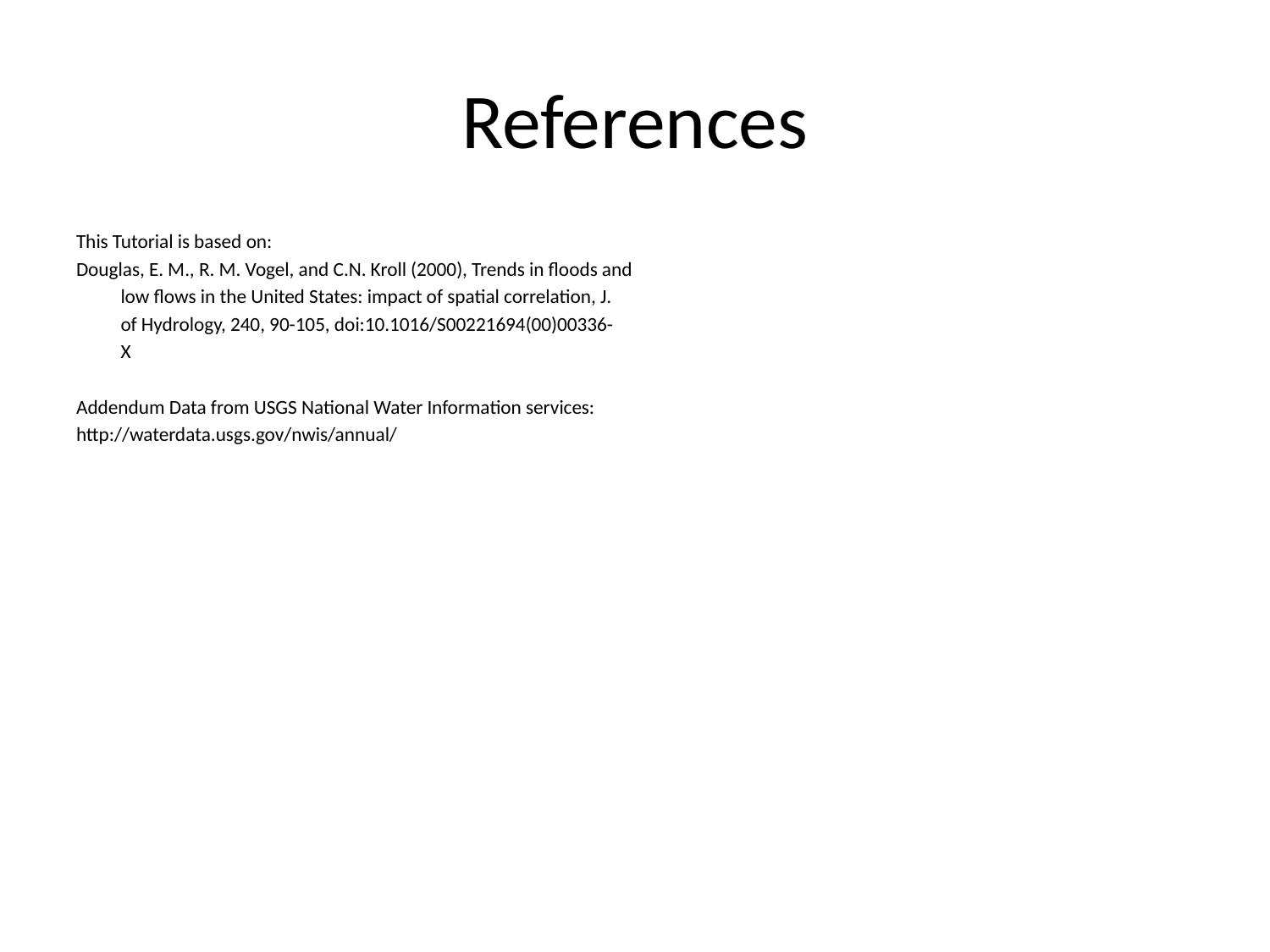

# References
This Tutorial is based on:
Douglas, E. M., R. M. Vogel, and C.N. Kroll (2000), Trends in floods and
	low flows in the United States: impact of spatial correlation, J.
	of Hydrology, 240, 90-105, doi:10.1016/S00221694(00)00336-
	X

Addendum Data from USGS National Water Information services:
http://waterdata.usgs.gov/nwis/annual/